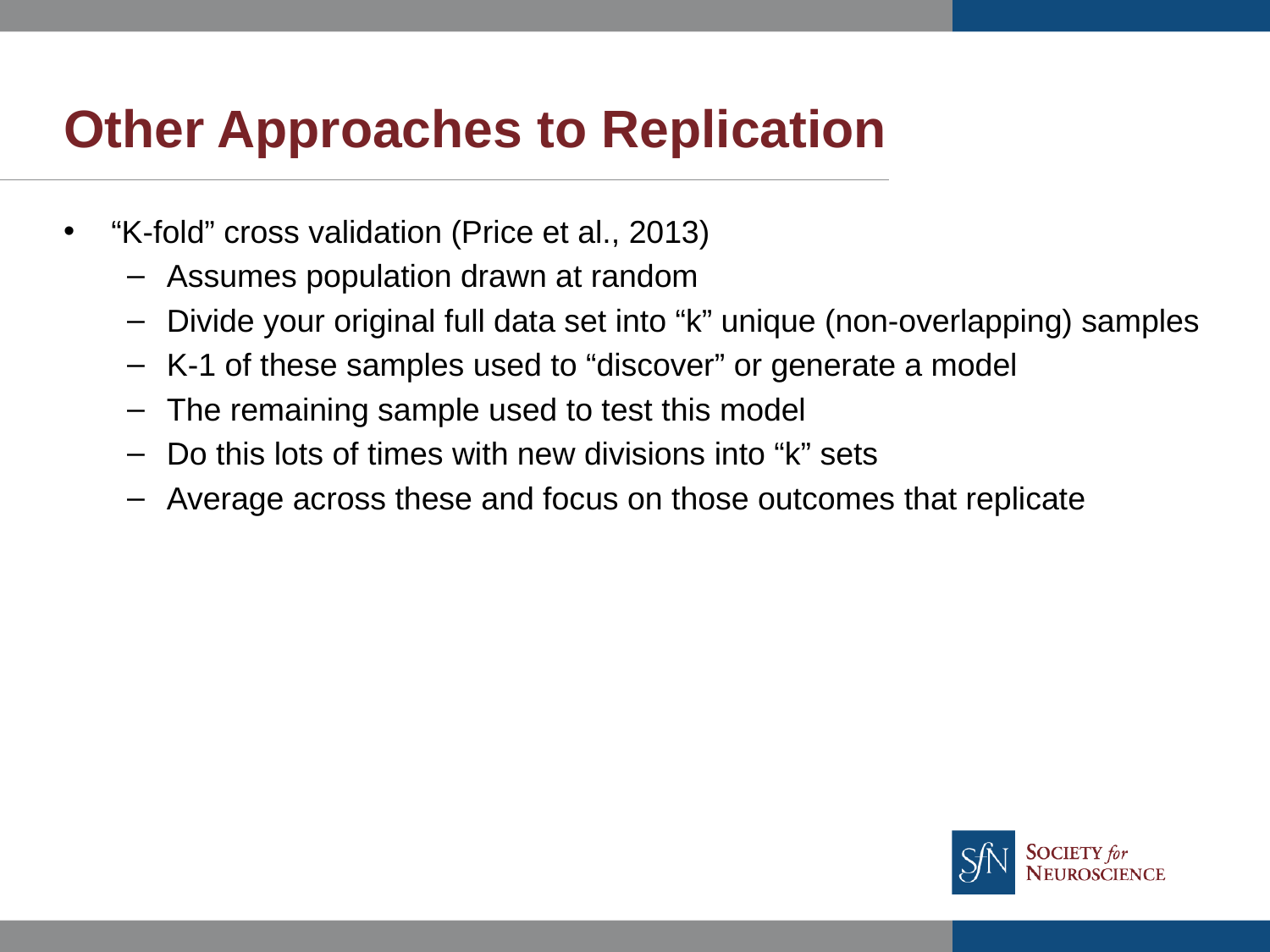

# Other Approaches to Replication
“K-fold” cross validation (Price et al., 2013)
Assumes population drawn at random
Divide your original full data set into “k” unique (non-overlapping) samples
K-1 of these samples used to “discover” or generate a model
The remaining sample used to test this model
Do this lots of times with new divisions into “k” sets
Average across these and focus on those outcomes that replicate